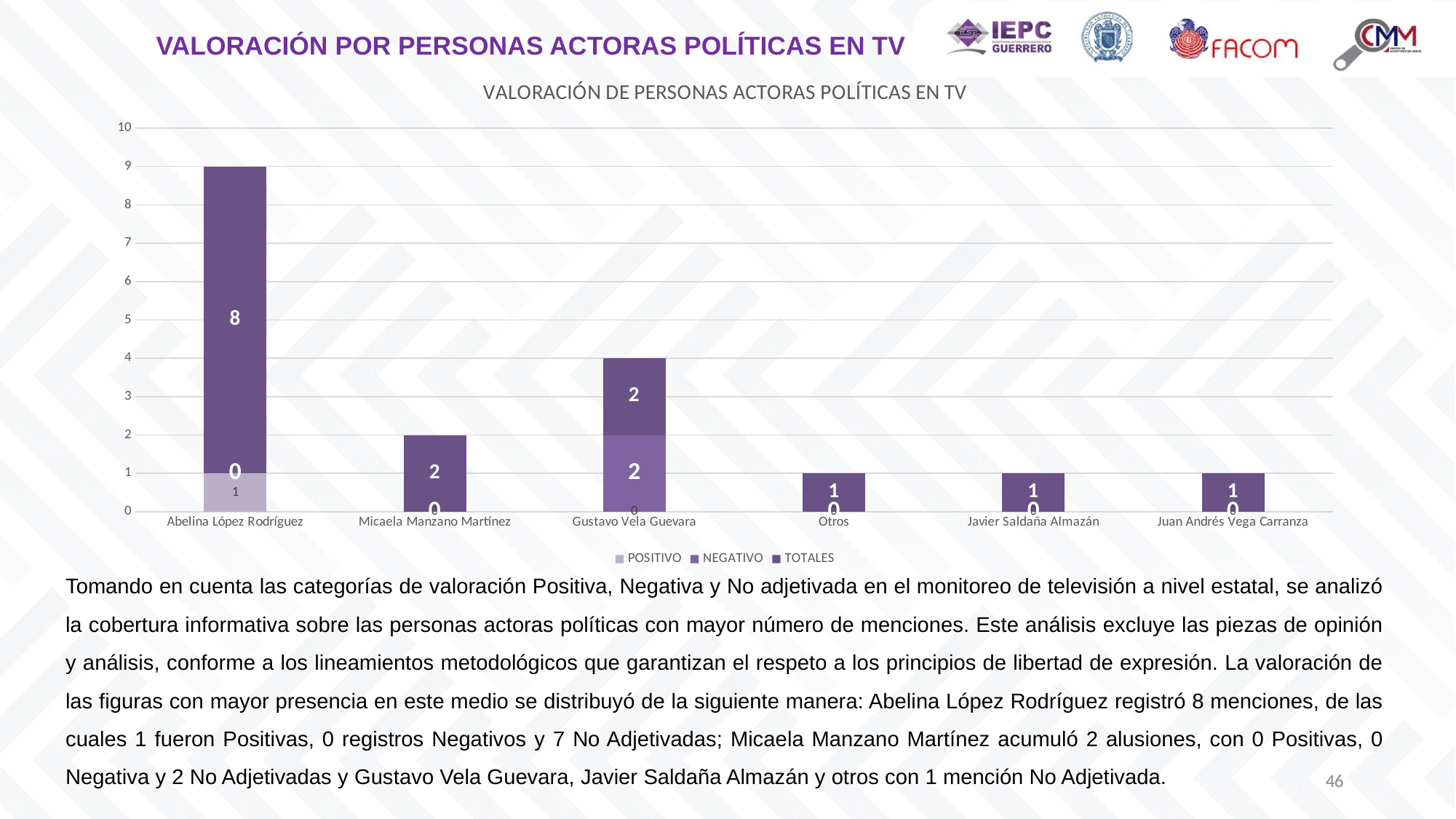

VALORACIÓN POR PERSONAS ACTORAS POLÍTICAS EN TV

### Chart: VALORACIÓN DE PERSONAS ACTORAS POLÍTICAS EN TV

| Category | POSITIVO | NEGATIVO | TOTALES |
|---|---|---|---|
| Abelina López Rodríguez | 1.0 | 0.0 | 8.0 |
| Micaela Manzano Martínez | 0.0 | 0.0 | 2.0 |
| Gustavo Vela Guevara | 0.0 | 2.0 | 2.0 |
| Otros | 0.0 | 0.0 | 1.0 |
| Javier Saldaña Almazán | 0.0 | 0.0 | 1.0 |
| Juan Andrés Vega Carranza | 0.0 | 0.0 | 1.0 |
Tomando en cuenta las categorías de valoración Positiva, Negativa y No adjetivada en el monitoreo de televisión a nivel estatal, se analizó la cobertura informativa sobre las personas actoras políticas con mayor número de menciones. Este análisis excluye las piezas de opinión y análisis, conforme a los lineamientos metodológicos que garantizan el respeto a los principios de libertad de expresión. La valoración de las figuras con mayor presencia en este medio se distribuyó de la siguiente manera: Abelina López Rodríguez registró 8 menciones, de las cuales 1 fueron Positivas, 0 registros Negativos y 7 No Adjetivadas; Micaela Manzano Martínez acumuló 2 alusiones, con 0 Positivas, 0 Negativa y 2 No Adjetivadas y Gustavo Vela Guevara, Javier Saldaña Almazán y otros con 1 mención No Adjetivada.
46